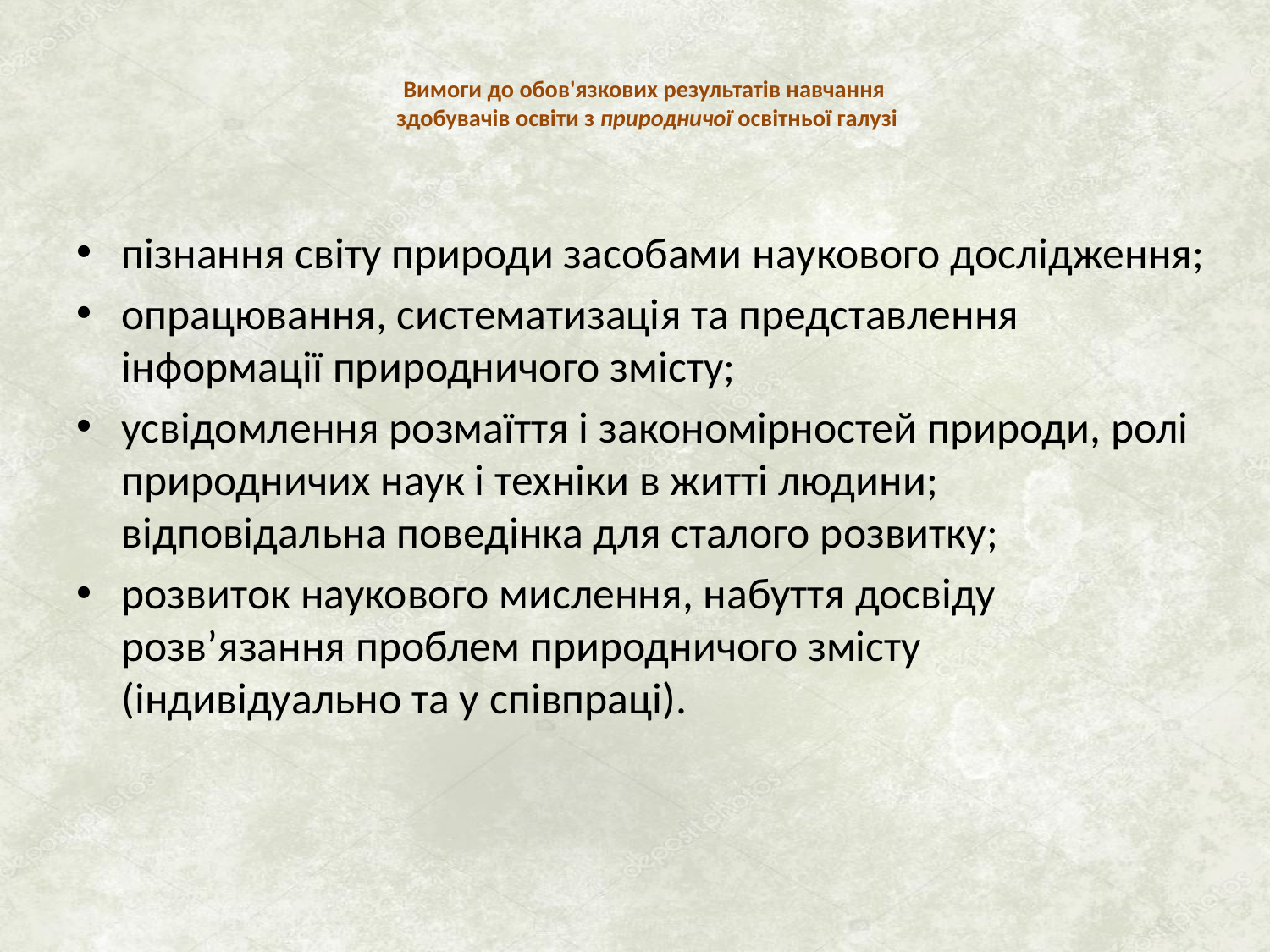

# Вимоги до обов'язкових результатів навчання здобувачів освіти з природничої освітньої галузі
пізнання світу природи засобами наукового дослідження;
опрацювання, систематизація та представлення інформації природничого змісту;
усвідомлення розмаїття і закономірностей природи, ролі природничих наук і техніки в житті людини; відповідальна поведінка для сталого розвитку;
розвиток наукового мислення, набуття досвіду розв’язання проблем природничого змісту (індивідуально та у співпраці).